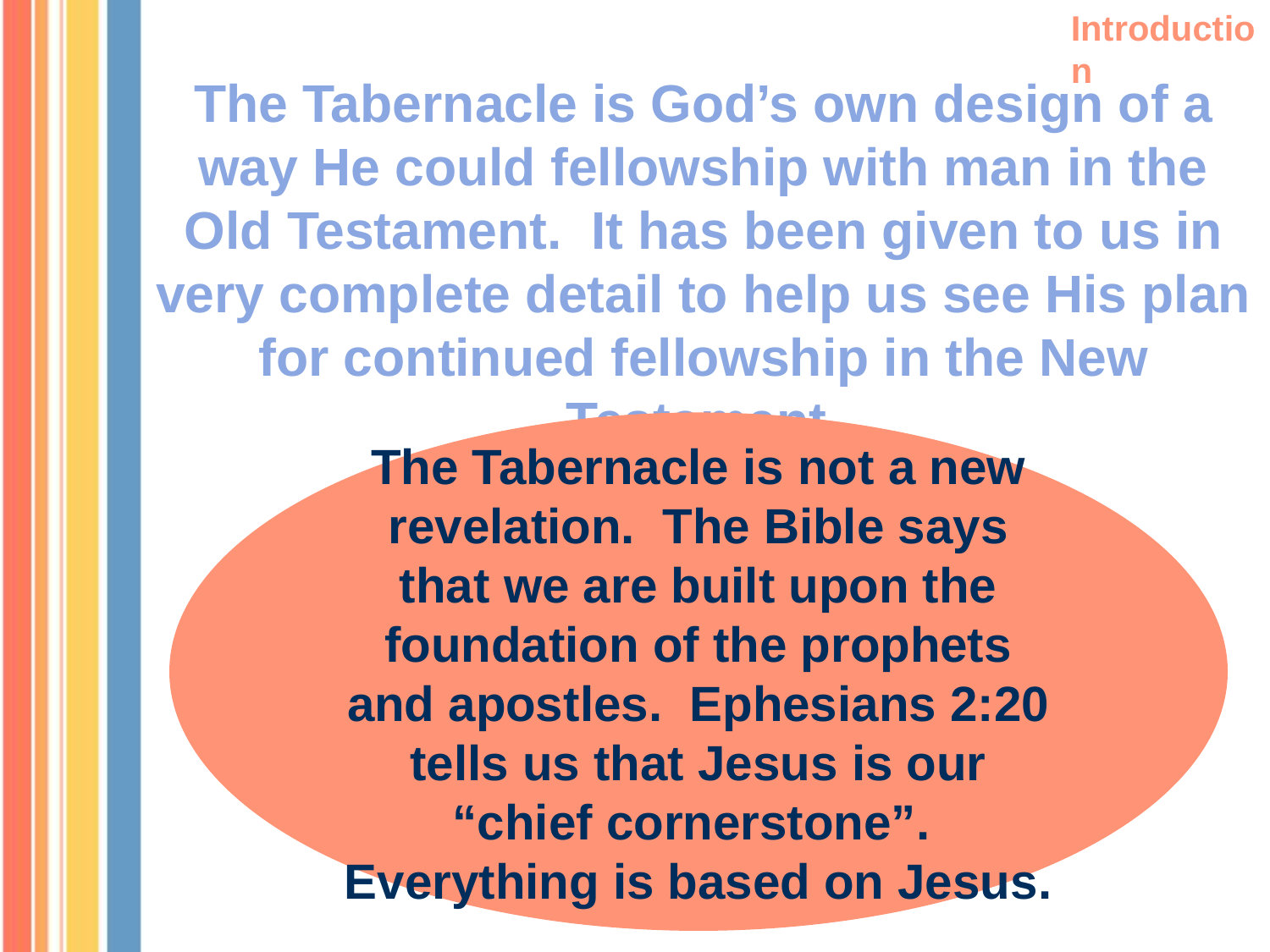

Introduction
The Tabernacle is God’s own design of a way He could fellowship with man in the Old Testament.  It has been given to us in very complete detail to help us see His plan for continued fellowship in the New Testament.
The Tabernacle is not a new revelation.  The Bible says that we are built upon the foundation of the prophets and apostles.  Ephesians 2:20 tells us that Jesus is our “chief cornerstone”.  Everything is based on Jesus.